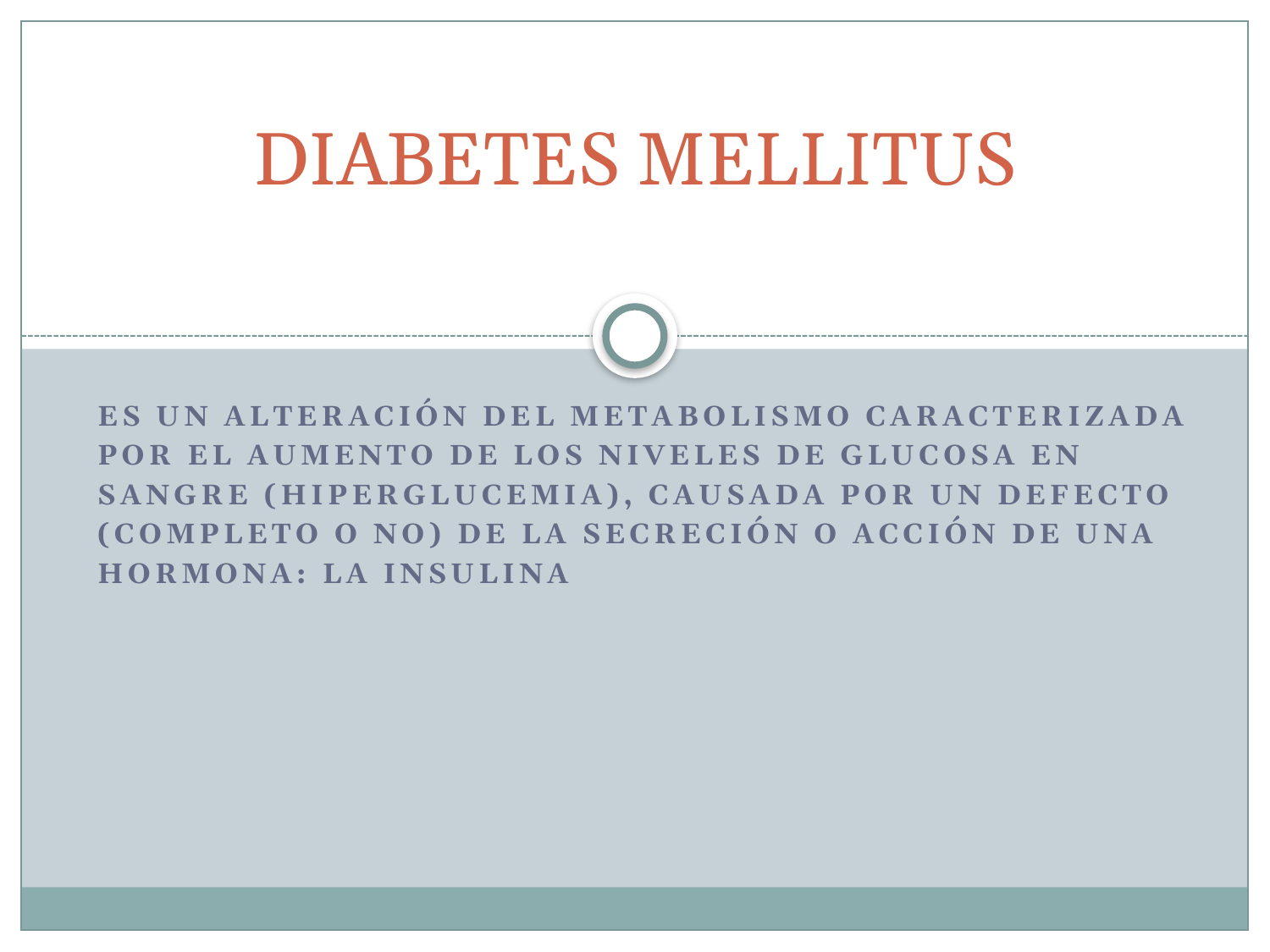

# DIABETES MELLITUS
Es un alteración del metabolismo caracterizada
por el aumento de los niveles de glucosa en
sangre (hiperglucemia), causada por un defecto
(completo o no) de la secreción o acción de una
hormona: la insulina